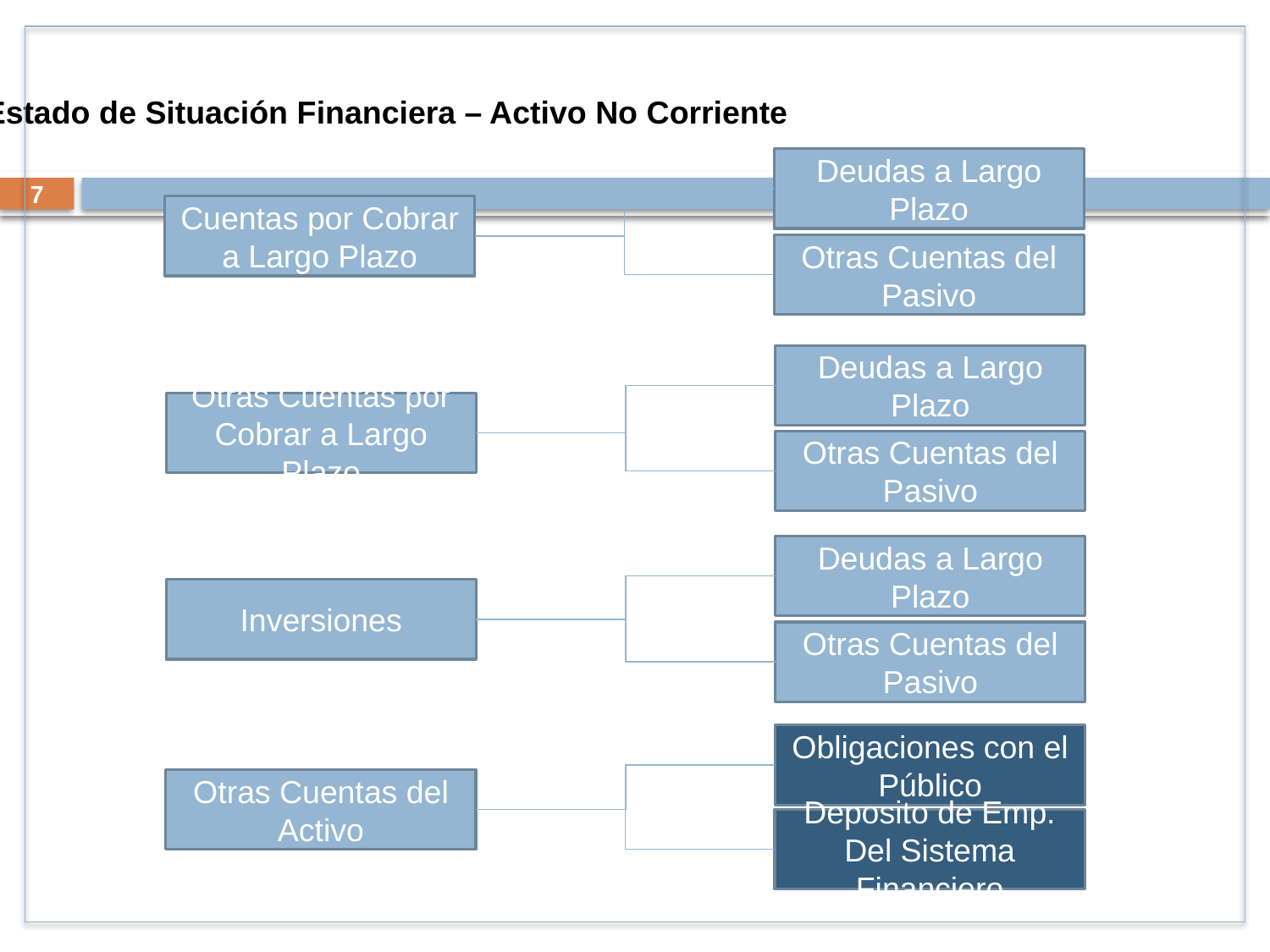

Estado de Situación Financiera – Activo No Corriente
Deudas a Largo Plazo
7
Cuentas por Cobrar a Largo Plazo
Otras Cuentas del Pasivo
Deudas a Largo Plazo
Otras Cuentas por Cobrar a Largo Plazo
Otras Cuentas del Pasivo
Deudas a Largo Plazo
Inversiones
Otras Cuentas del Pasivo
Obligaciones con el Público
Otras Cuentas del Activo
Deposito de Emp. Del Sistema Financiero